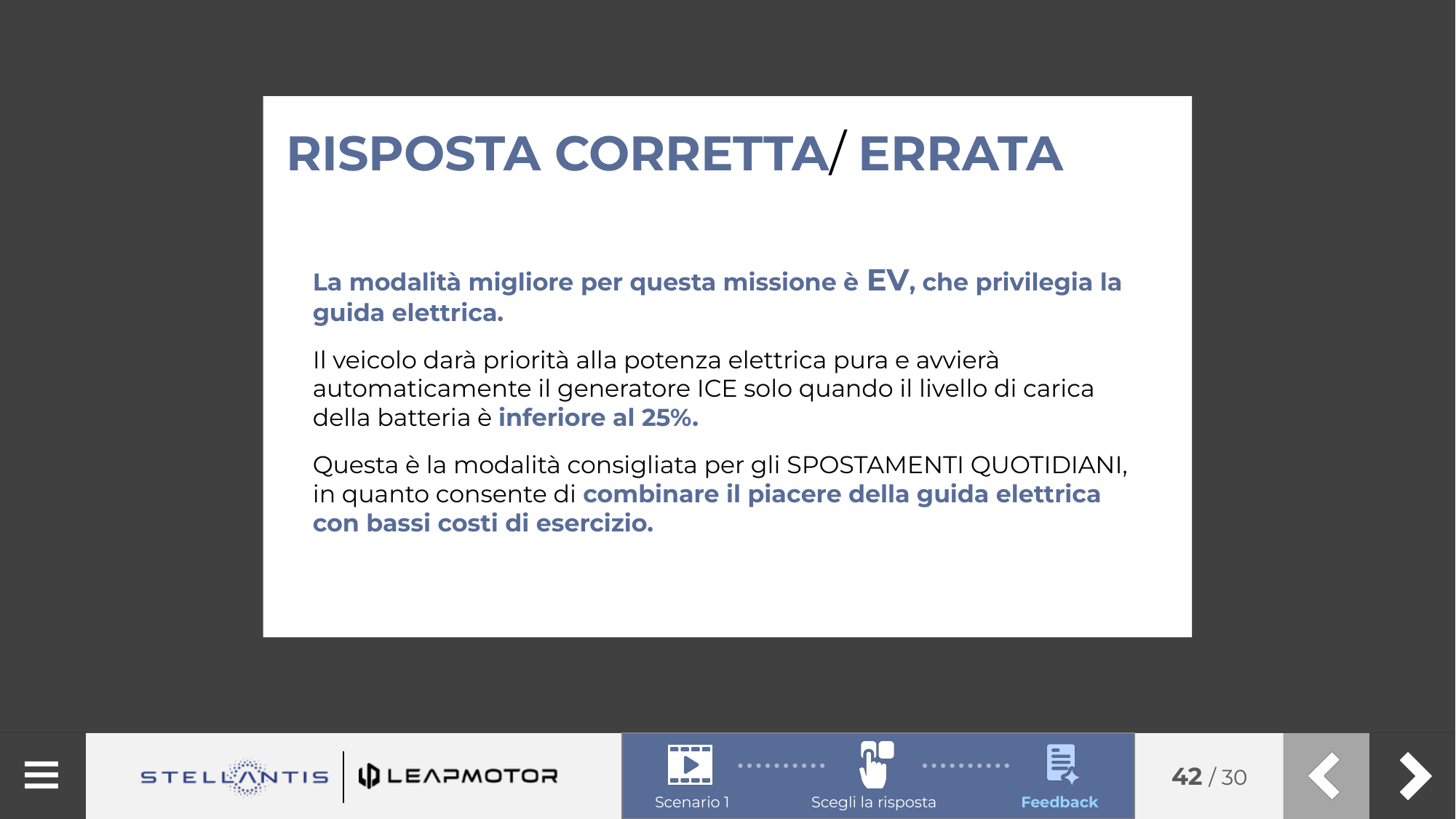

Risposta corretta/ errata
La modalità migliore per questa missione è EV, che privilegia la guida elettrica.
Il veicolo darà priorità alla potenza elettrica pura e avvierà automaticamente il generatore ICE solo quando il livello di carica della batteria è inferiore al 25%.
Questa è la modalità consigliata per gli SPOSTAMENTI QUOTIDIANI, in quanto consente di combinare il piacere della guida elettrica con bassi costi di esercizio.

Scenario 1